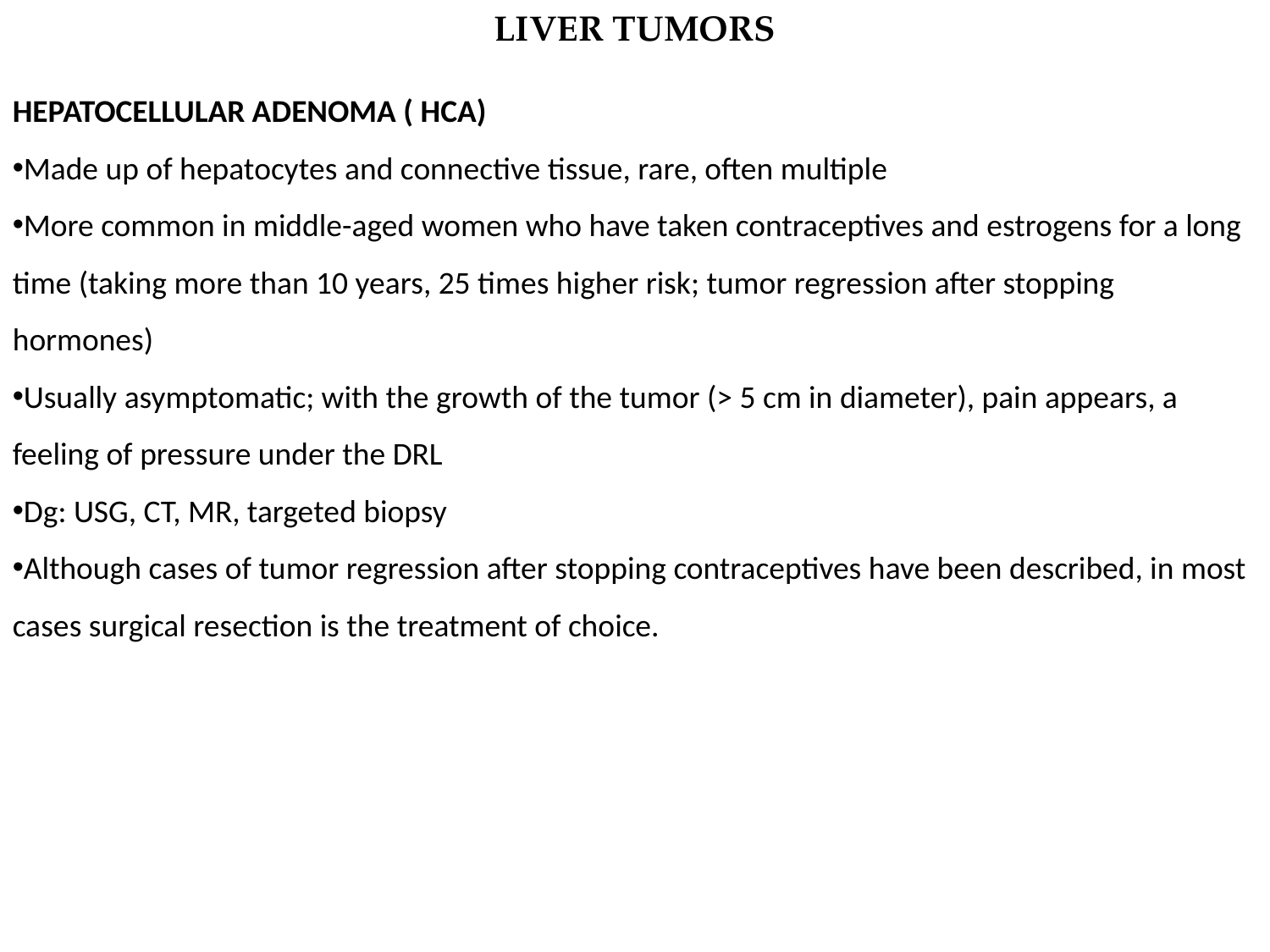

LIVER TUMORS
HEPATOCELLULAR ADENOMA ( HCA)
Made up of hepatocytes and connective tissue, rare, often multiple
More common in middle-aged women who have taken contraceptives and estrogens for a long time (taking more than 10 years, 25 times higher risk; tumor regression after stopping hormones)
Usually asymptomatic; with the growth of the tumor (> 5 cm in diameter), pain appears, a feeling of pressure under the DRL
Dg: USG, CT, MR, targeted biopsy
Although cases of tumor regression after stopping contraceptives have been described, in most cases surgical resection is the treatment of choice.